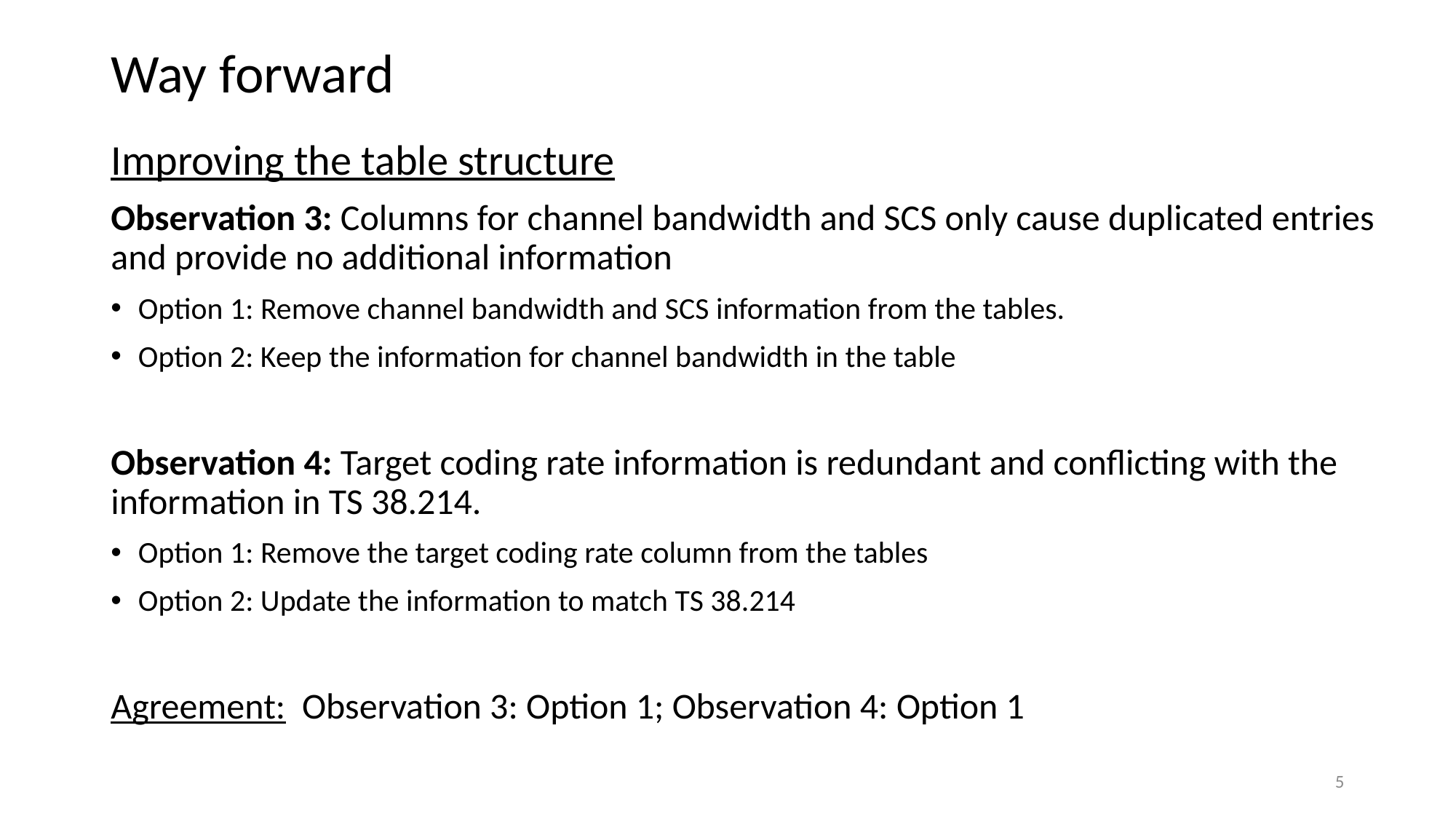

# Way forward
Improving the table structure
Observation 3: Columns for channel bandwidth and SCS only cause duplicated entries and provide no additional information
Option 1: Remove channel bandwidth and SCS information from the tables.
Option 2: Keep the information for channel bandwidth in the table

Observation 4: Target coding rate information is redundant and conflicting with the information in TS 38.214.
Option 1: Remove the target coding rate column from the tables
Option 2: Update the information to match TS 38.214

Agreement:  Observation 3: Option 1; Observation 4: Option 1

5